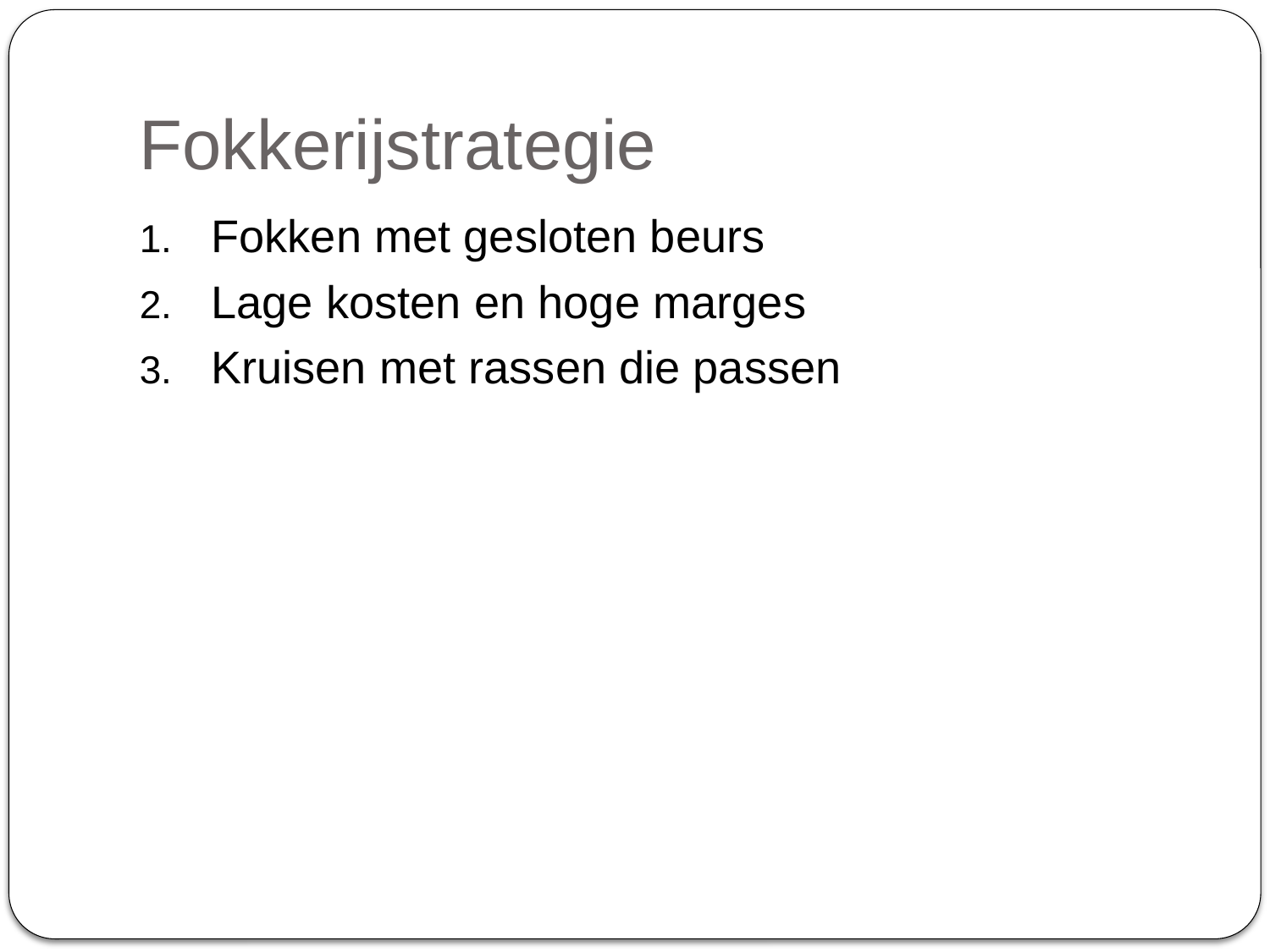

# Fokkerijstrategie
Fokken met gesloten beurs
Lage kosten en hoge marges
Kruisen met rassen die passen